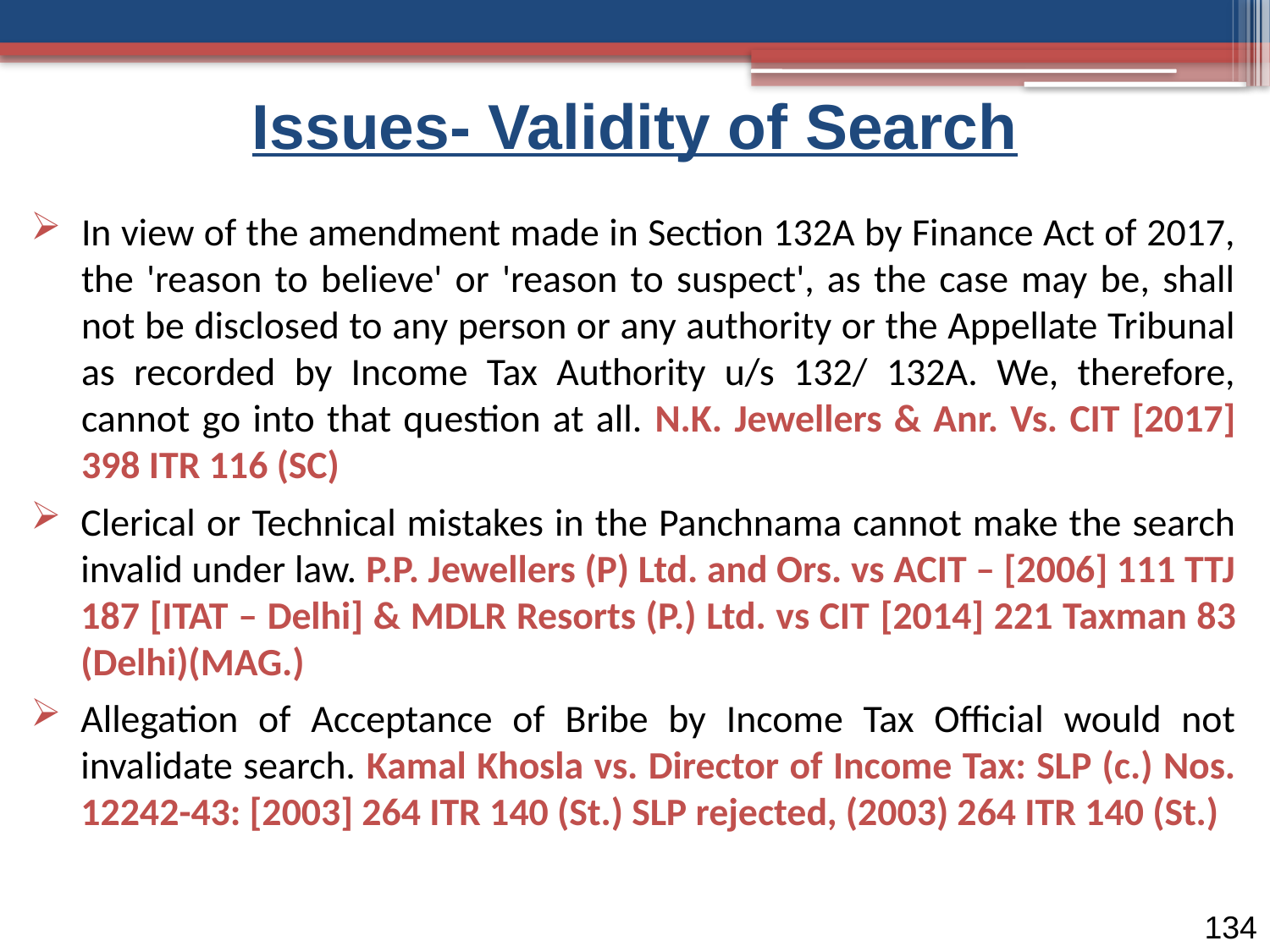

Issues- Validity of Search
In view of the amendment made in Section 132A by Finance Act of 2017, the 'reason to believe' or 'reason to suspect', as the case may be, shall not be disclosed to any person or any authority or the Appellate Tribunal as recorded by Income Tax Authority u/s 132/ 132A. We, therefore, cannot go into that question at all. N.K. Jewellers & Anr. Vs. CIT [2017] 398 ITR 116 (SC)
Clerical or Technical mistakes in the Panchnama cannot make the search invalid under law. P.P. Jewellers (P) Ltd. and Ors. vs ACIT – [2006] 111 TTJ 187 [ITAT – Delhi] & MDLR Resorts (P.) Ltd. vs CIT [2014] 221 Taxman 83 (Delhi)(MAG.)
Allegation of Acceptance of Bribe by Income Tax Official would not invalidate search. Kamal Khosla vs. Director of Income Tax: SLP (c.) Nos. 12242-43: [2003] 264 ITR 140 (St.) SLP rejected, (2003) 264 ITR 140 (St.)
134